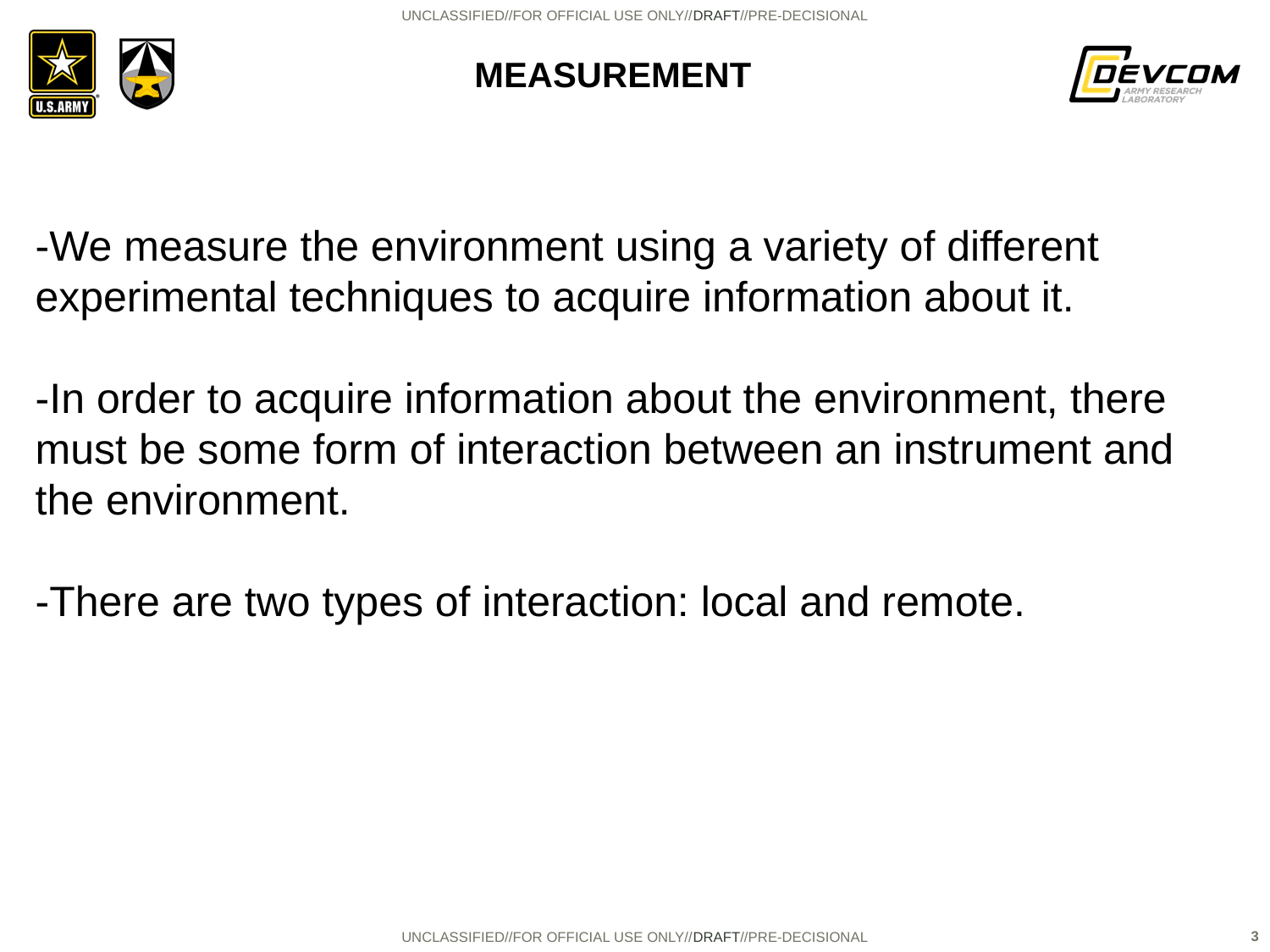

# Measurement
-We measure the environment using a variety of different
experimental techniques to acquire information about it.

-In order to acquire information about the environment, there
must be some form of interaction between an instrument and
the environment.

-There are two types of interaction: local and remote.